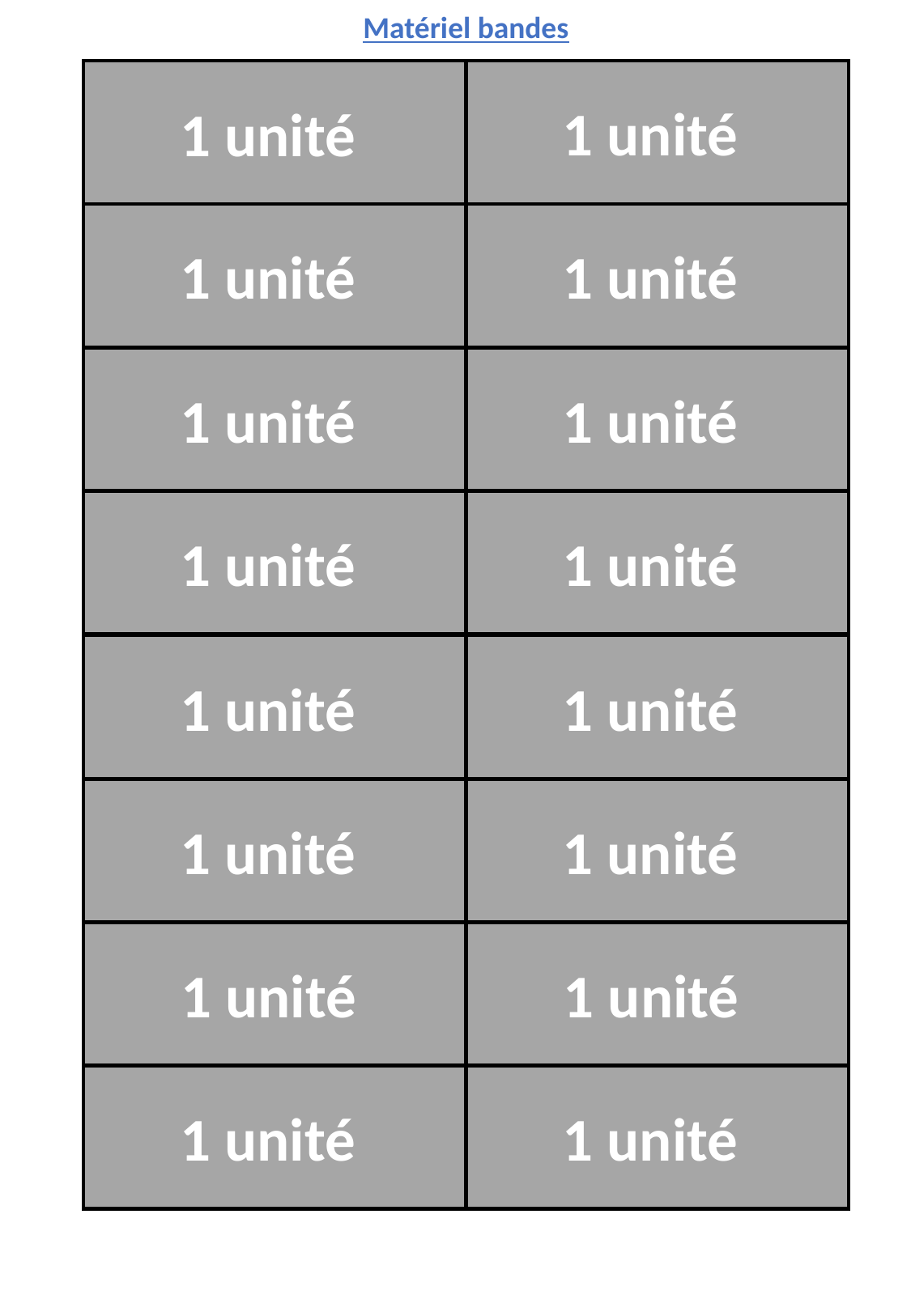

Matériel bandes
1 unité

1 unité

1 unité
1 unité

1 unité
1 unité

1 unité
1 unité

1 unité
1 unité

1 unité
1 unité

1 unité
1 unité
1 unité
1 unité